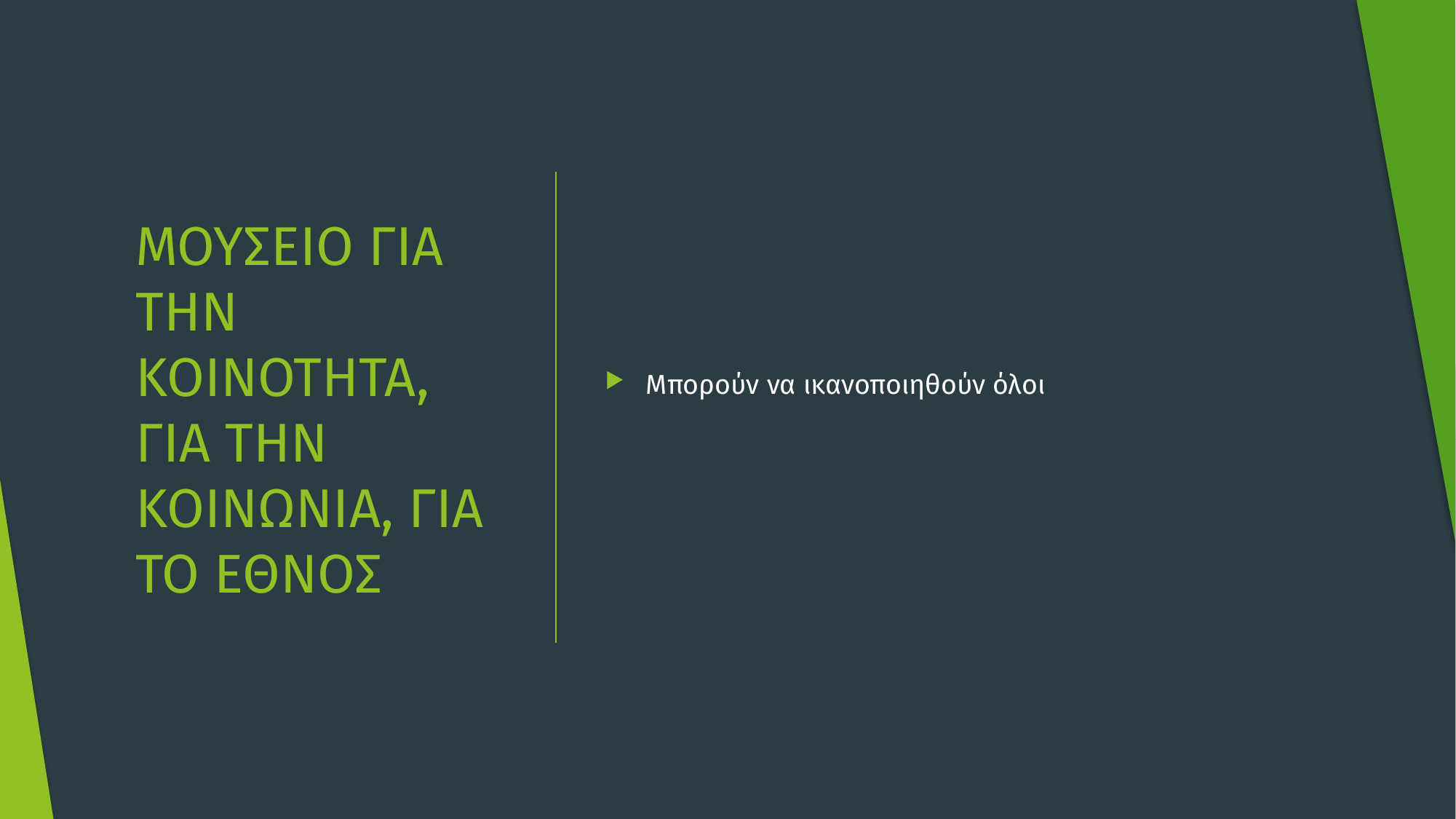

Μπορούν να ικανοποιηθούν όλοι

# ΜΟΥΣΕΙΟ ΓΙΑ ΤΗΝ ΚΟΙΝΟΤΗΤΑ, ΓΙΑ ΤΗΝ ΚΟΙΝΩΝΙΑ, ΓΙΑ ΤΟ ΕΘΝΟΣ